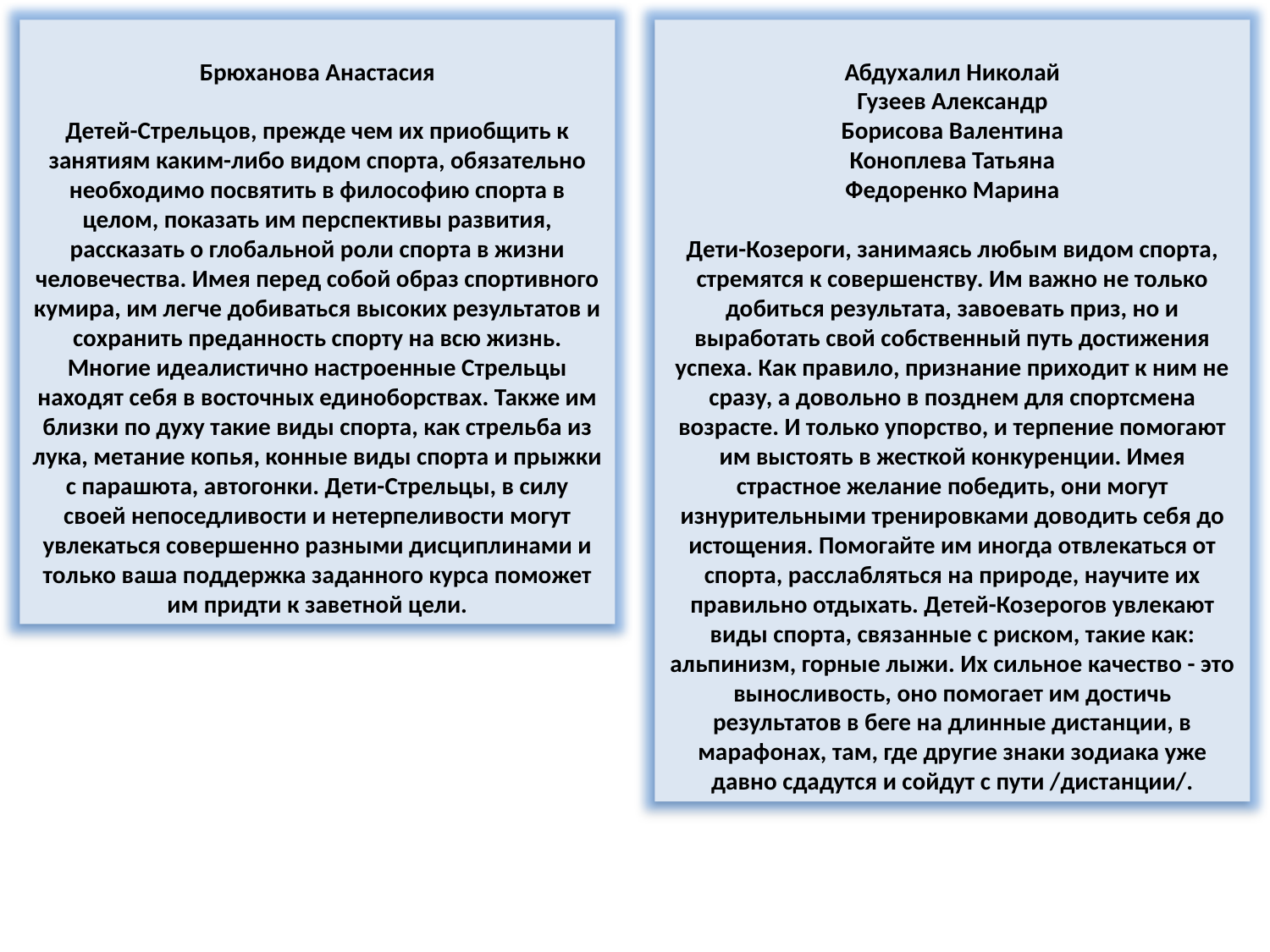

Брюханова Анастасия

Детей-Стрельцов, прежде чем их приобщить к занятиям каким-либо видом спорта, обязательно необходимо посвятить в философию спорта в целом, показать им перспективы развития, рассказать о глобальной роли спорта в жизни человечества. Имея перед собой образ спортивного кумира, им легче добиваться высоких результатов и сохранить преданность спорту на всю жизнь. Многие идеалистично настроенные Стрельцы находят себя в восточных единоборствах. Также им близки по духу такие виды спорта, как стрельба из лука, метание копья, конные виды спорта и прыжки с парашюта, автогонки. Дети-Стрельцы, в силу своей непоседливости и нетерпеливости могут увлекаться совершенно разными дисциплинами и только ваша поддержка заданного курса поможет им придти к заветной цели.

Абдухалил Николай
Гузеев Александр
Борисова Валентина
Коноплева Татьяна
Федоренко Марина

Дети-Козероги, занимаясь любым видом спорта, стремятся к совершенству. Им важно не только добиться результата, завоевать приз, но и выработать свой собственный путь достижения успеха. Как правило, признание приходит к ним не сразу, а довольно в позднем для спортсмена возрасте. И только упорство, и терпение помогают им выстоять в жесткой конкуренции. Имея страстное желание победить, они могут изнурительными тренировками доводить себя до истощения. Помогайте им иногда отвлекаться от спорта, расслабляться на природе, научите их правильно отдыхать. Детей-Козерогов увлекают виды спорта, связанные с риском, такие как: альпинизм, горные лыжи. Их сильное качество - это выносливость, оно помогает им достичь результатов в беге на длинные дистанции, в марафонах, там, где другие знаки зодиака уже давно сдадутся и сойдут с пути /дистанции/.